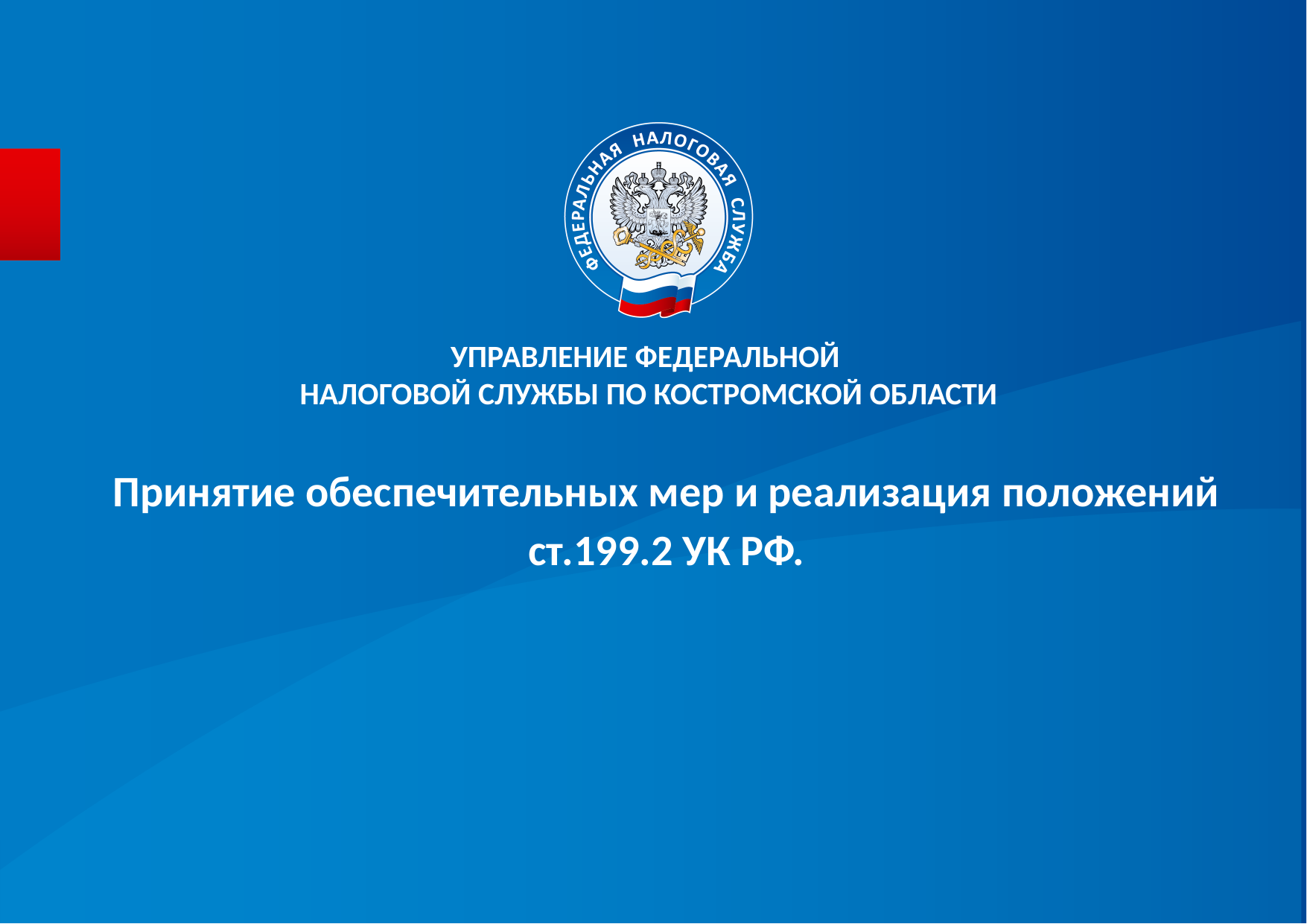

УПРАВЛЕНИЕ ФЕДЕРАЛЬНОЙ
НАЛОГОВОЙ СЛУЖБЫ ПО КОСТРОМСКОЙ ОБЛАСТИ
# Принятие обеспечительных мер и реализация положений ст.199.2 УК РФ.